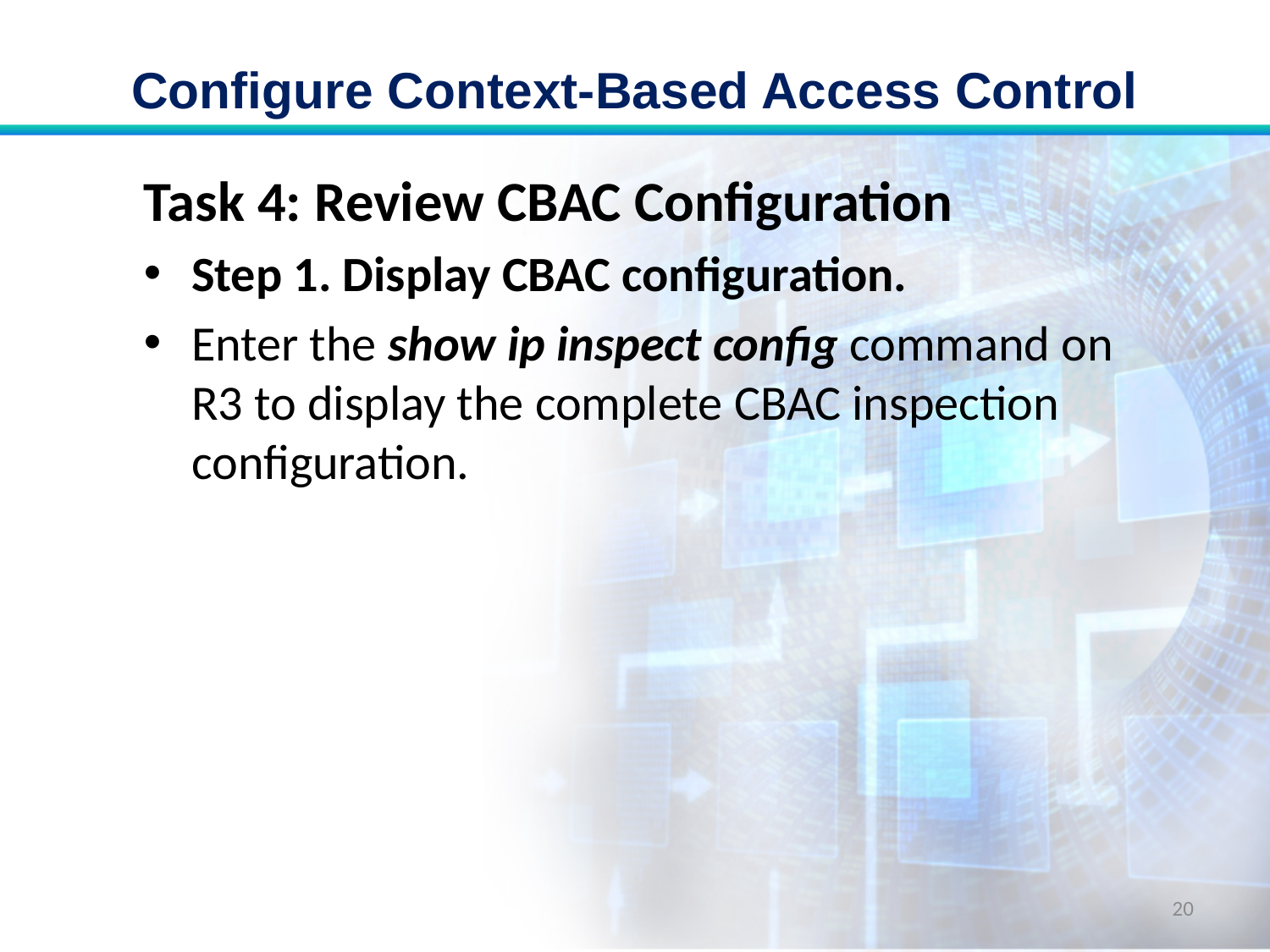

# Configure Context-Based Access Control
Task 4: Review CBAC Configuration
Step 1. Display CBAC configuration.
Enter the show ip inspect config command on R3 to display the complete CBAC inspection configuration.

20